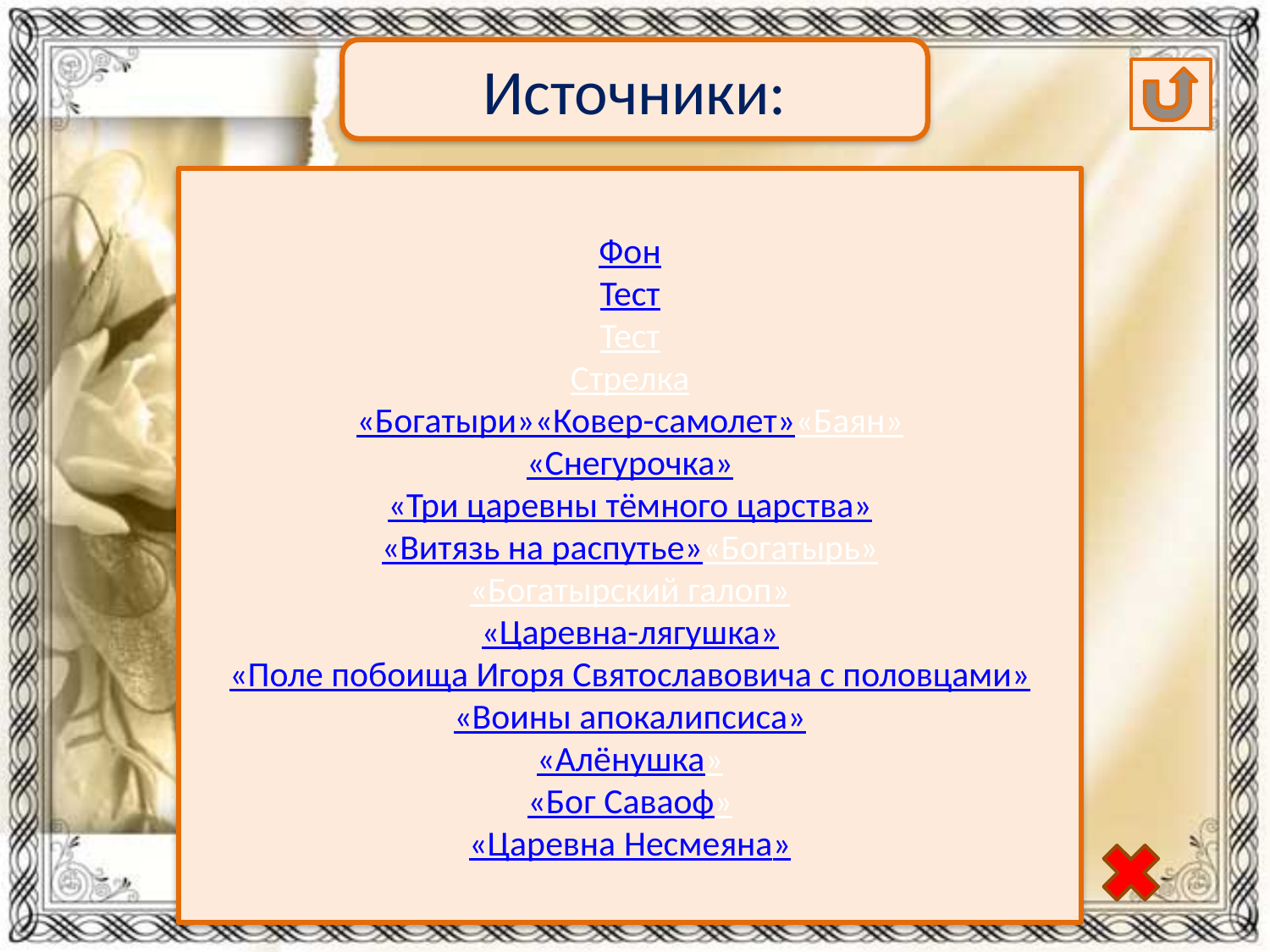

Источники:

# Фон Тест Тест Стрелка «Богатыри» «Ковер-самолет» «Баян» «Снегурочка» «Три царевны тёмного царства» «Витязь на распутье» «Богатырь» «Богатырский галоп» «Царевна-лягушка» «Поле побоища Игоря Святославовича с половцами» «Воины апокалипсиса» «Алёнушка» «Бог Саваоф» «Царевна Несмеяна»